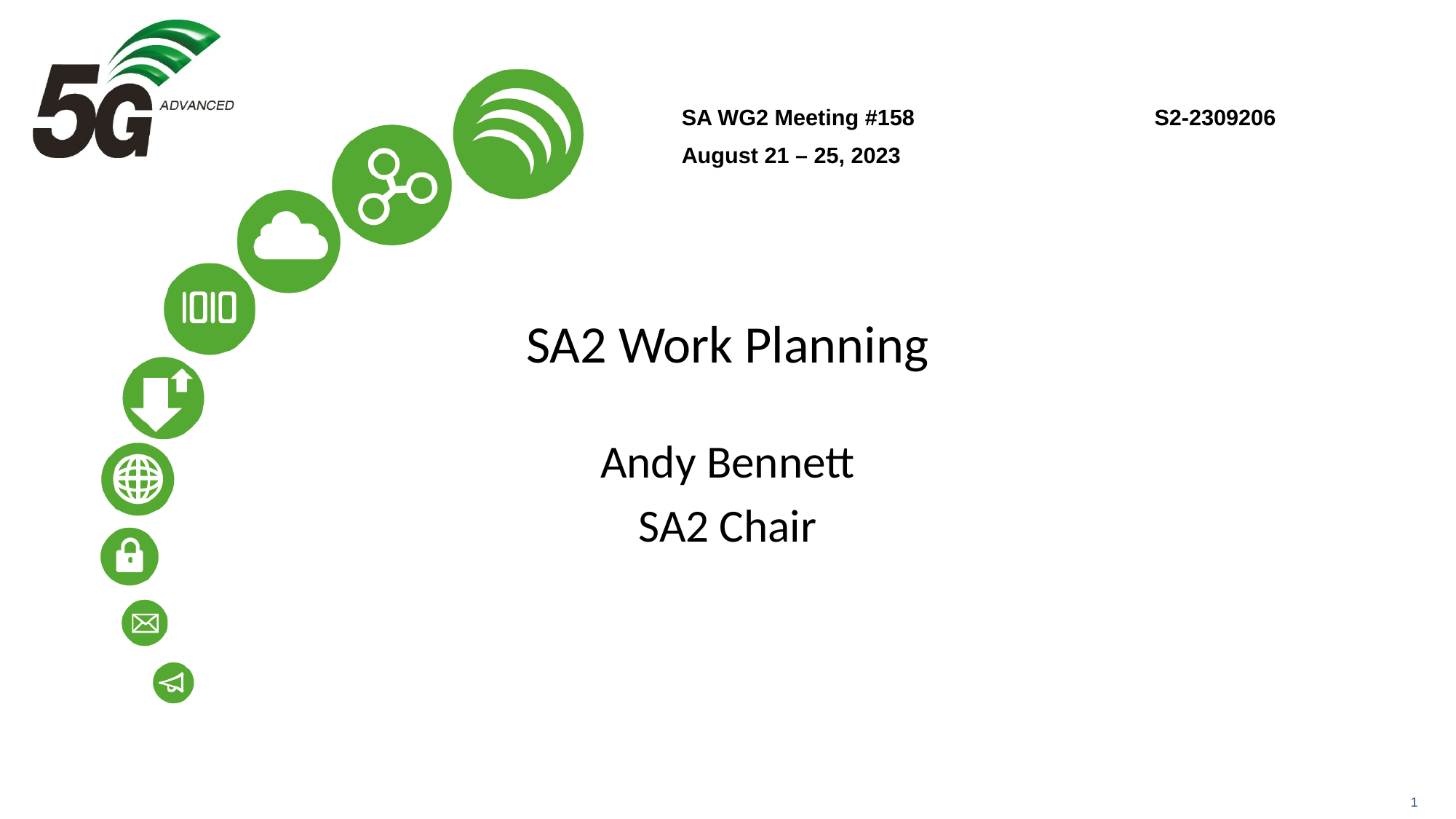

SA WG2 Meeting #158	S2-2309206
August 21 – 25, 2023
# SA2 Work Planning
Andy Bennett
SA2 Chair